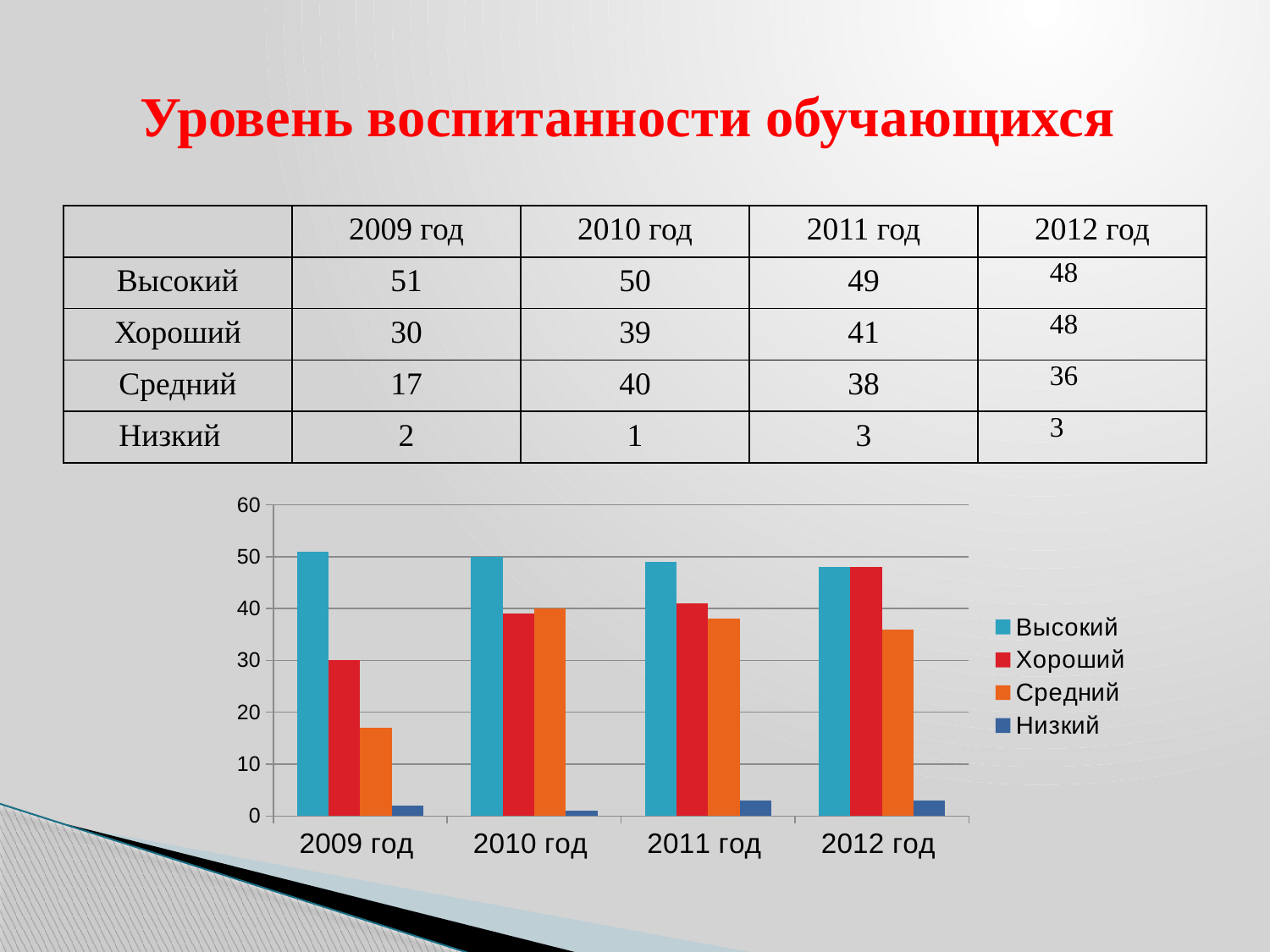

# Уровень воспитанности обучающихся
|  | 2009 год | 2010 год | 2011 год | 2012 год |
| --- | --- | --- | --- | --- |
| Высокий | 51 | 50 | 49 | 48 |
| Хороший | 30 | 39 | 41 | 48 |
| Средний | 17 | 40 | 38 | 36 |
| Низкий | 2 | 1 | 3 | 3 |

### Chart

| Category | Высокий  | Хороший  | Средний  | Низкий    |
|---|---|---|---|---|
| 2009 год  | 51.0 | 30.0 | 17.0 | 2.0 |
| 2010 год  | 50.0 | 39.0 | 40.0 | 1.0 |
| 2011 год  | 49.0 | 41.0 | 38.0 | 3.0 |
| 2012 год  | 48.0 | 48.0 | 36.0 | 3.0 |